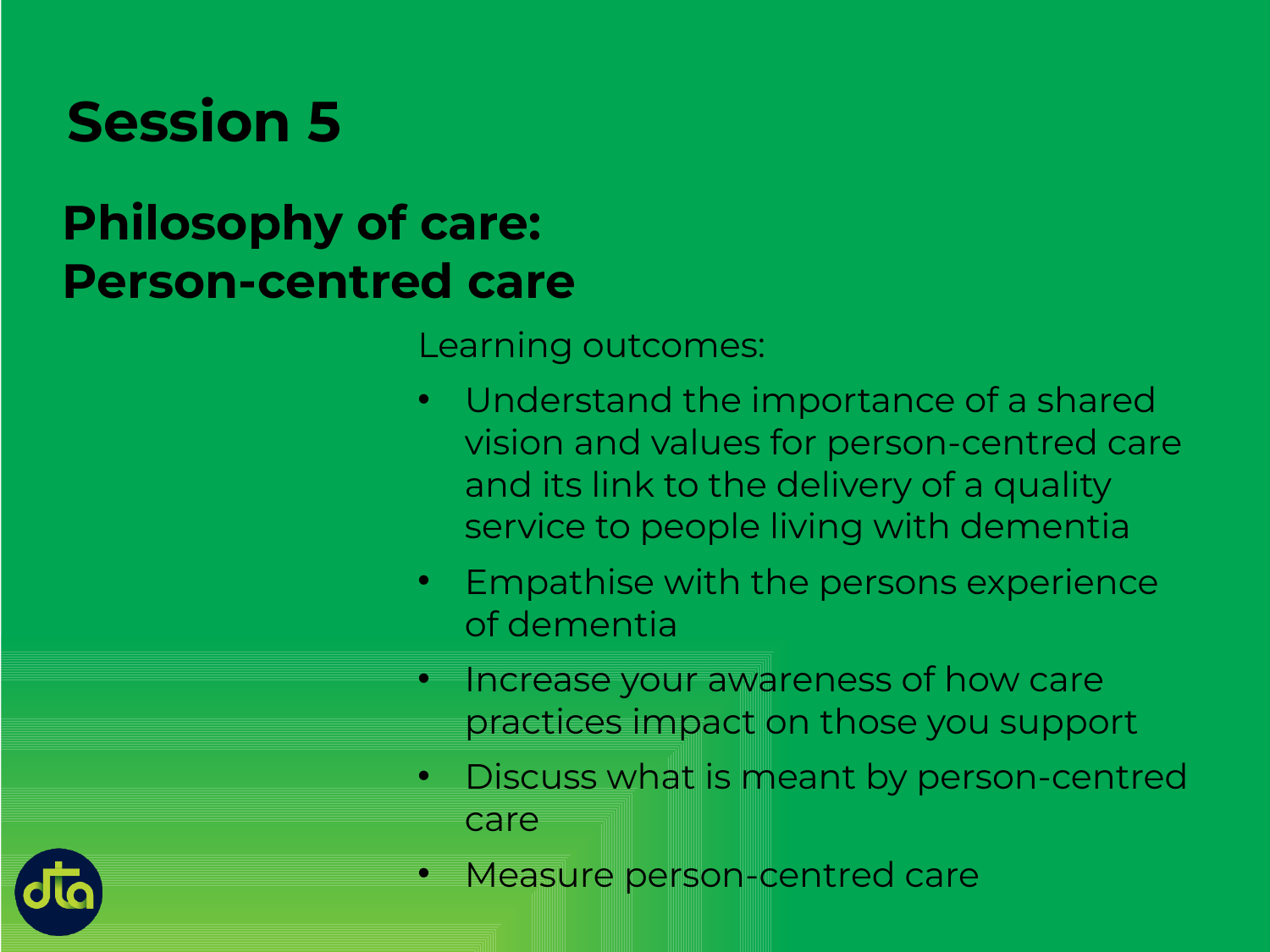

Session 5
Philosophy of care: Person-centred care

Learning outcomes:
Understand the importance of a shared vision and values for person-centred care and its link to the delivery of a quality service to people living with dementia
Empathise with the persons experience of dementia
Increase your awareness of how care practices impact on those you support
Discuss what is meant by person-centred care
Measure person-centred care